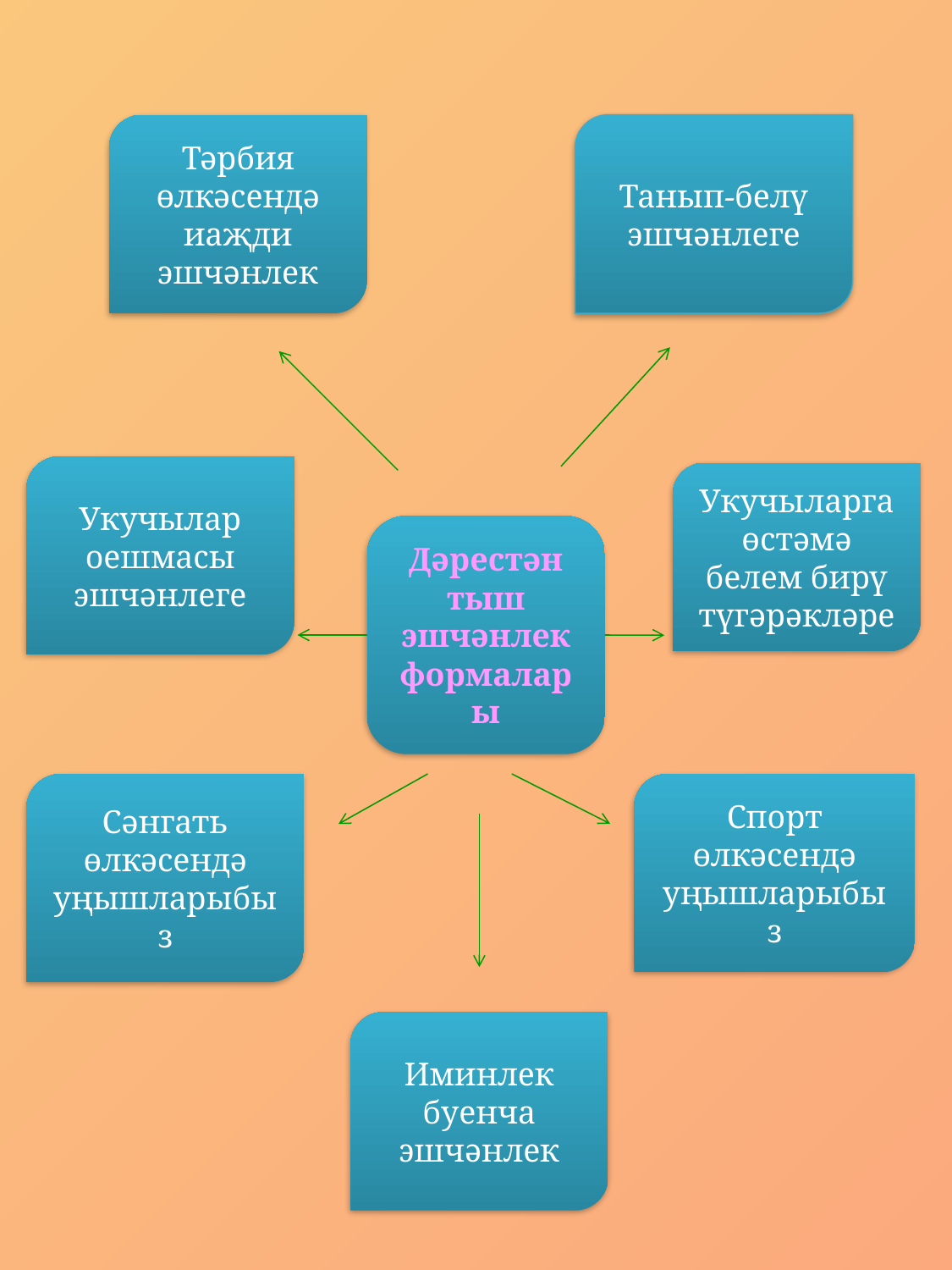

Тәрбия өлкәсендә иаҗди эшчәнлек
Танып-белү эшчәнлеге

Укучылар оешмасы эшчәнлеге
Укучыларга өстәмә белем бирү түгәрәкләре
Дәрестән тыш эшчәнлек формалары
Сәнгать өлкәсендә уңышларыбыз
Спорт өлкәсендә уңышларыбыз
Иминлек буенча эшчәнлек